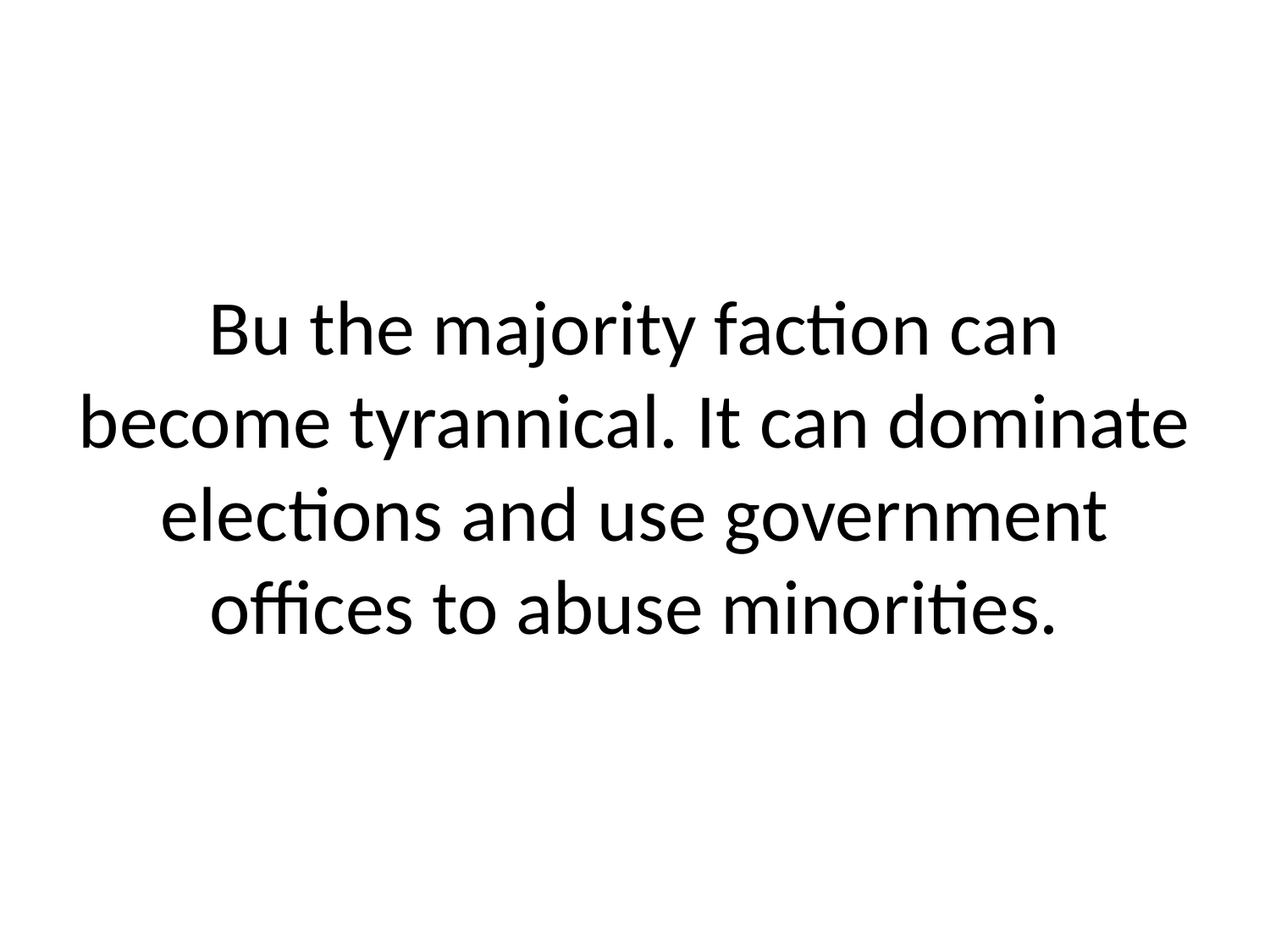

# Bu the majority faction can become tyrannical. It can dominate elections and use government offices to abuse minorities.